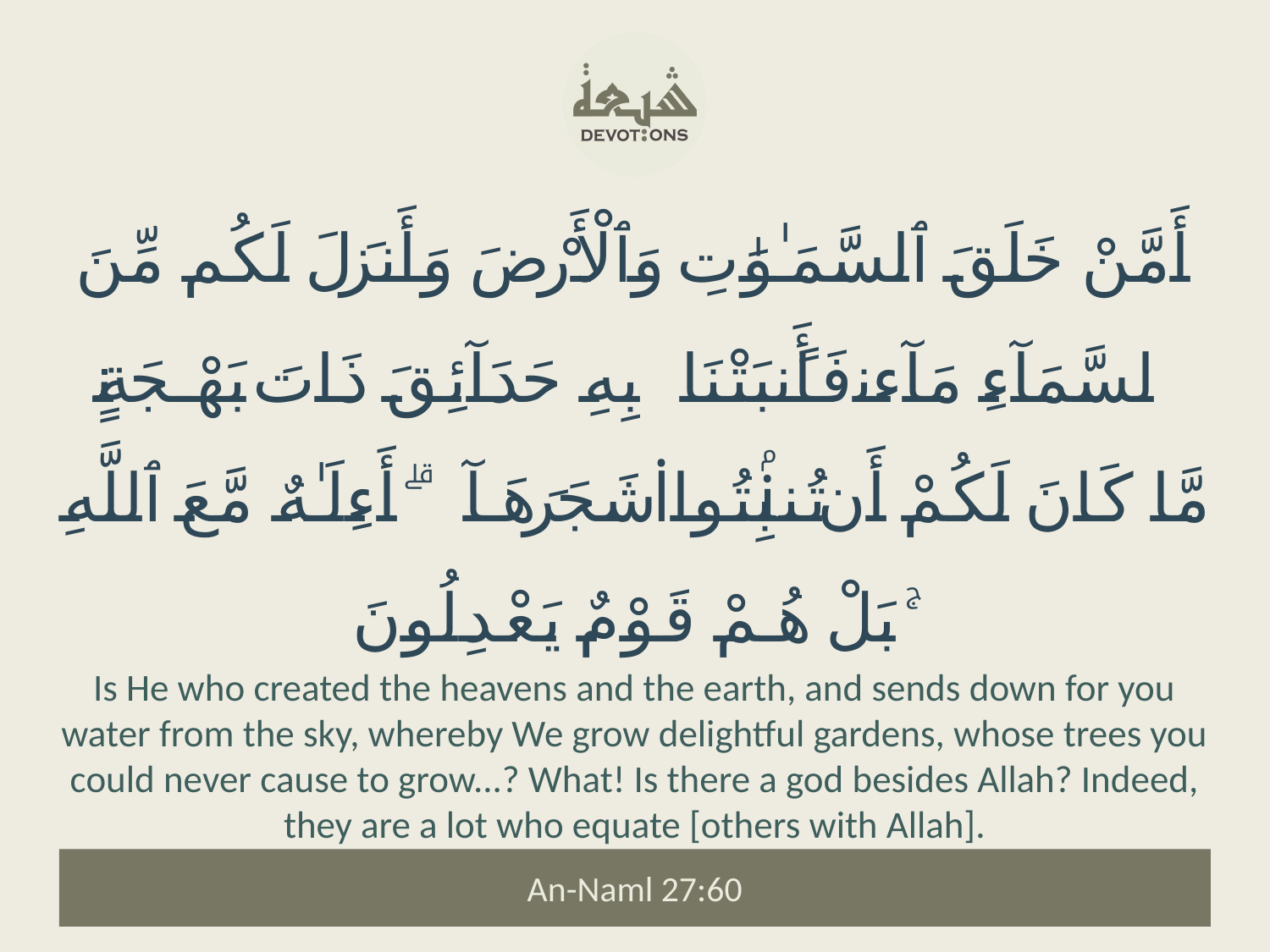

أَمَّنْ خَلَقَ ٱلسَّمَـٰوَٰتِ وَٱلْأَرْضَ وَأَنزَلَ لَكُم مِّنَ ٱلسَّمَآءِ مَآءً فَأَنۢبَتْنَا بِهِۦ حَدَآئِقَ ذَاتَ بَهْجَةٍ مَّا كَانَ لَكُمْ أَن تُنۢبِتُوا۟ شَجَرَهَآ ۗ أَءِلَـٰهٌ مَّعَ ٱللَّهِ ۚ بَلْ هُمْ قَوْمٌ يَعْدِلُونَ
Is He who created the heavens and the earth, and sends down for you water from the sky, whereby We grow delightful gardens, whose trees you could never cause to grow...? What! Is there a god besides Allah? Indeed, they are a lot who equate [others with Allah].
An-Naml 27:60